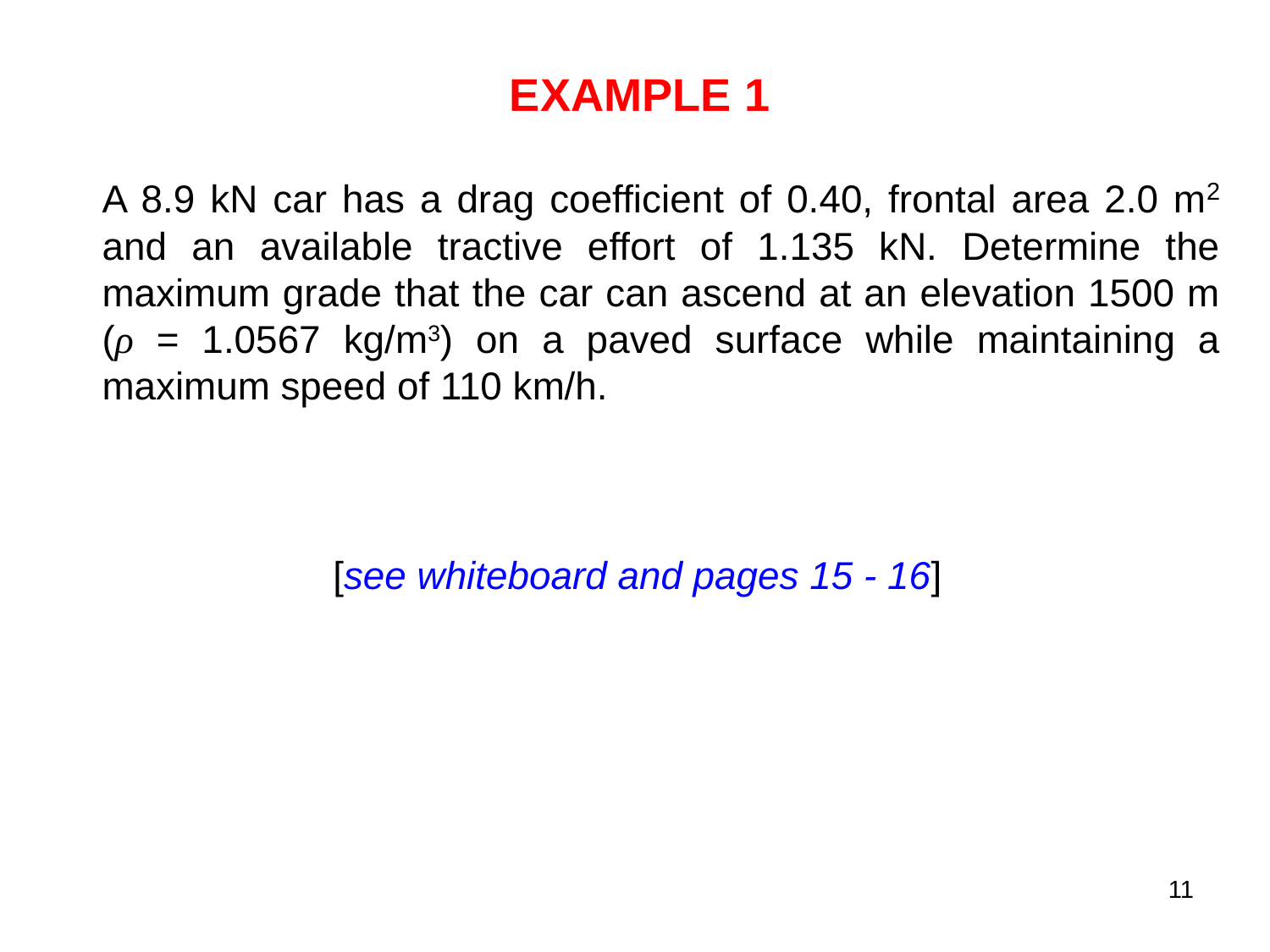

EXAMPLE 1
	A 8.9 kN car has a drag coefficient of 0.40, frontal area 2.0 m2 and an available tractive effort of 1.135 kN. Determine the maximum grade that the car can ascend at an elevation 1500 m (ρ = 1.0567 kg/m3) on a paved surface while maintaining a maximum speed of 110 km/h.

[see whiteboard and pages 15 - 16]

11